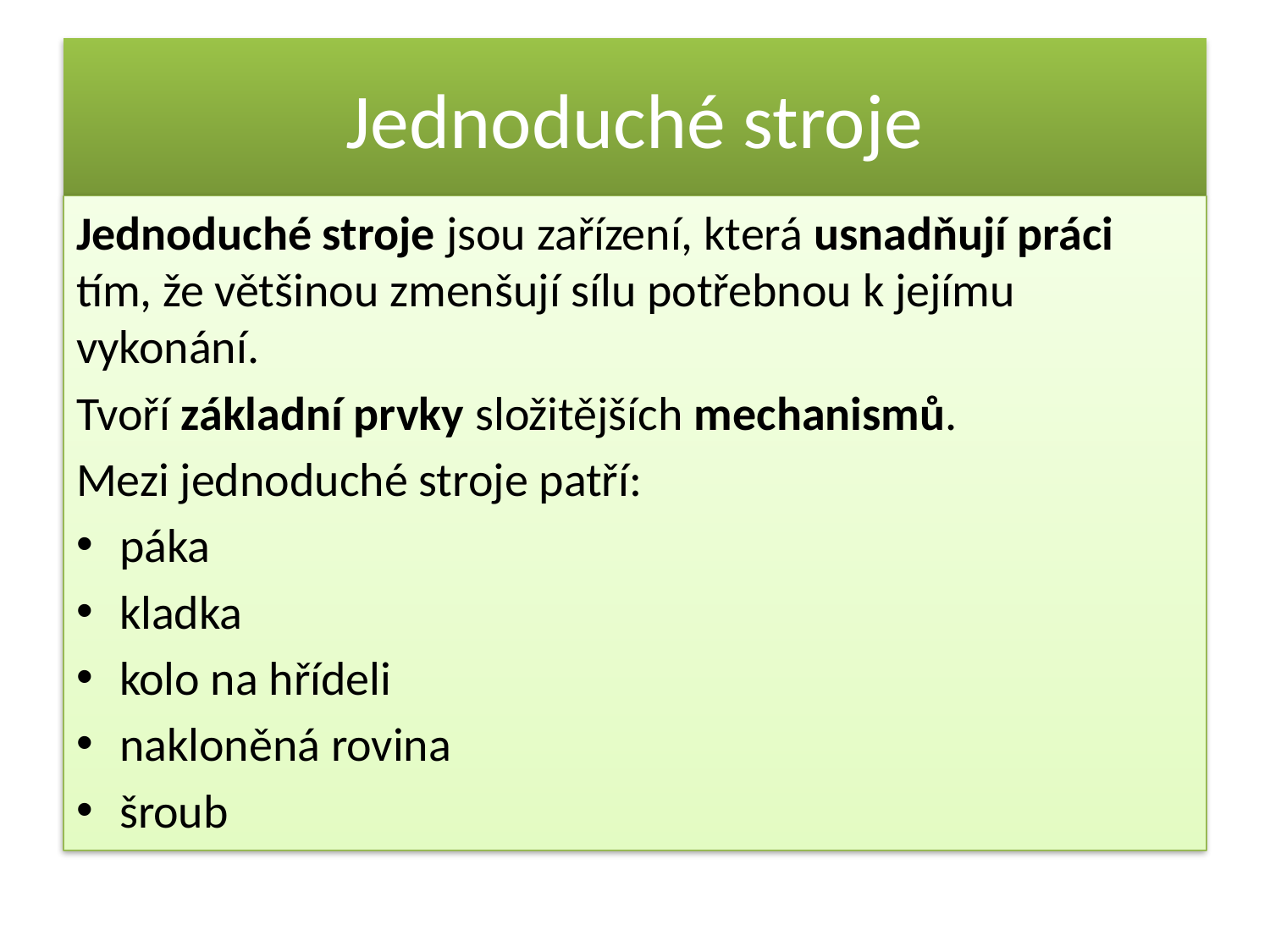

# Jednoduché stroje
Jednoduché stroje jsou zařízení, která usnadňují práci tím, že většinou zmenšují sílu potřebnou k jejímu vykonání.
Tvoří základní prvky složitějších mechanismů.
Mezi jednoduché stroje patří:
páka
kladka
kolo na hřídeli
nakloněná rovina
šroub